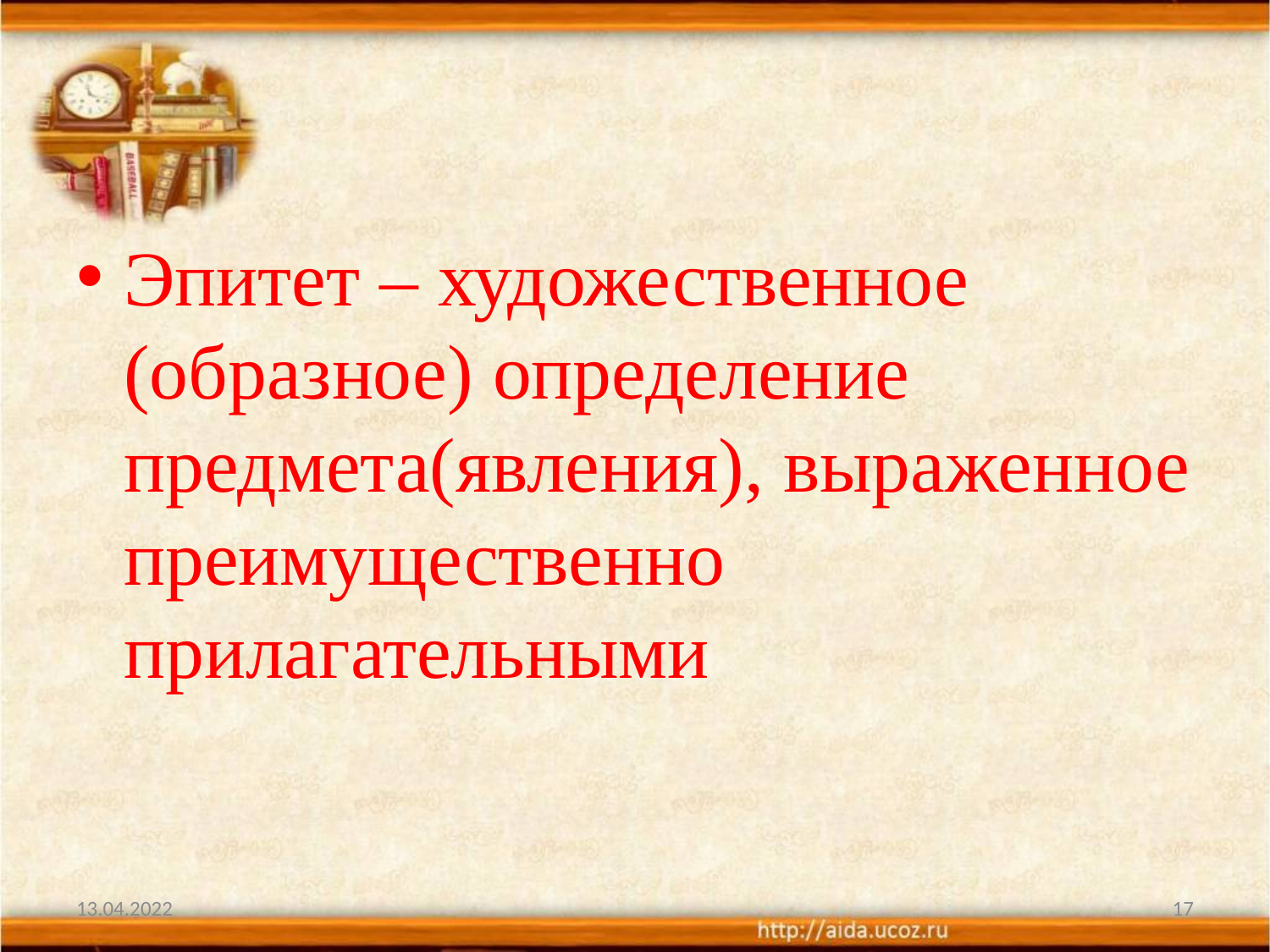

#
Эпитет – художественное (образное) определение предмета(явления), выраженное преимущественно прилагательными
13.04.2022
17